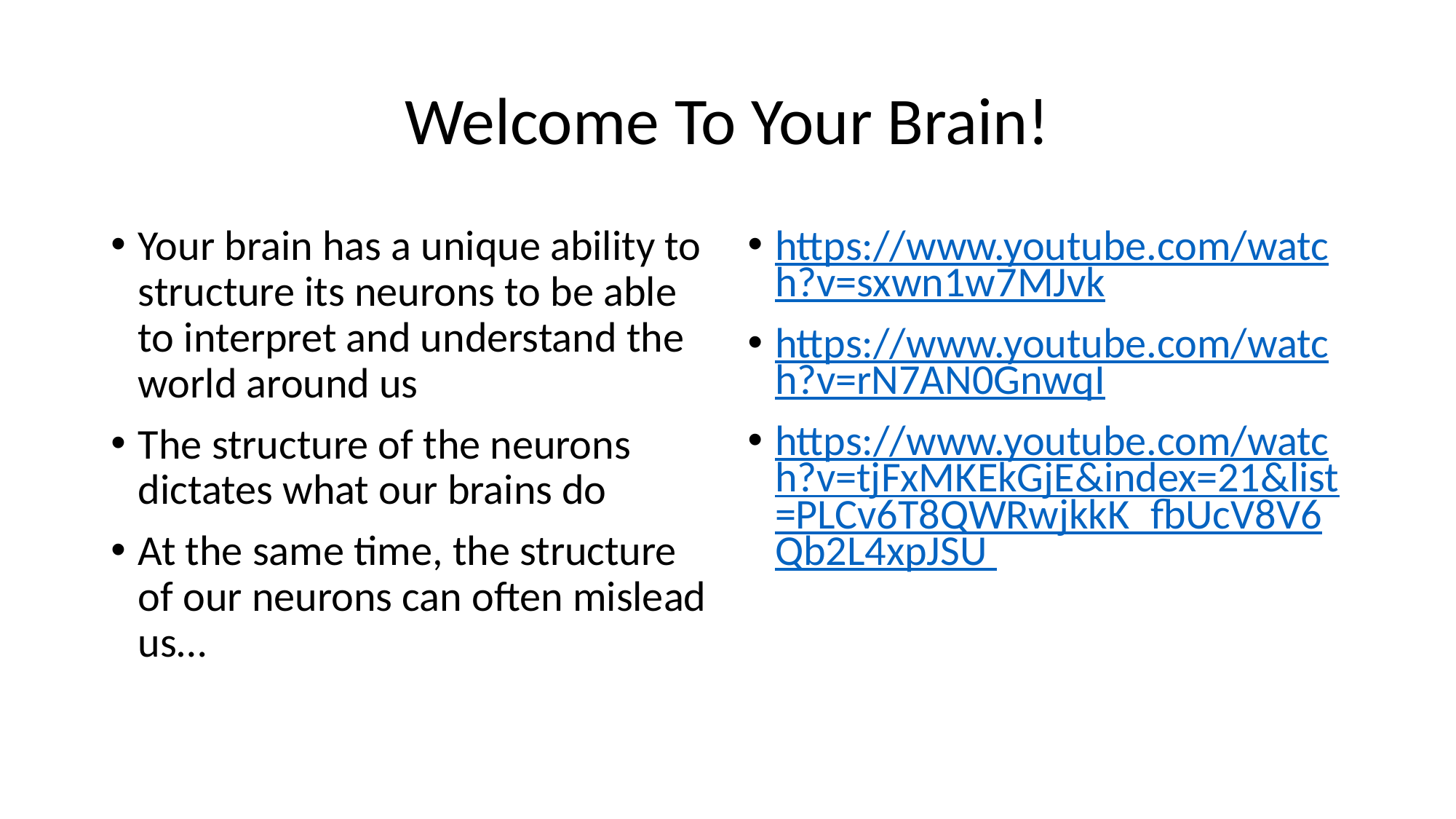

# Welcome To Your Brain!
Your brain has a unique ability to structure its neurons to be able to interpret and understand the world around us
The structure of the neurons dictates what our brains do
At the same time, the structure of our neurons can often mislead us…
https://www.youtube.com/watch?v=sxwn1w7MJvk
https://www.youtube.com/watch?v=rN7AN0GnwqI
https://www.youtube.com/watch?v=tjFxMKEkGjE&index=21&list=PLCv6T8QWRwjkkK_fbUcV8V6Qb2L4xpJSU